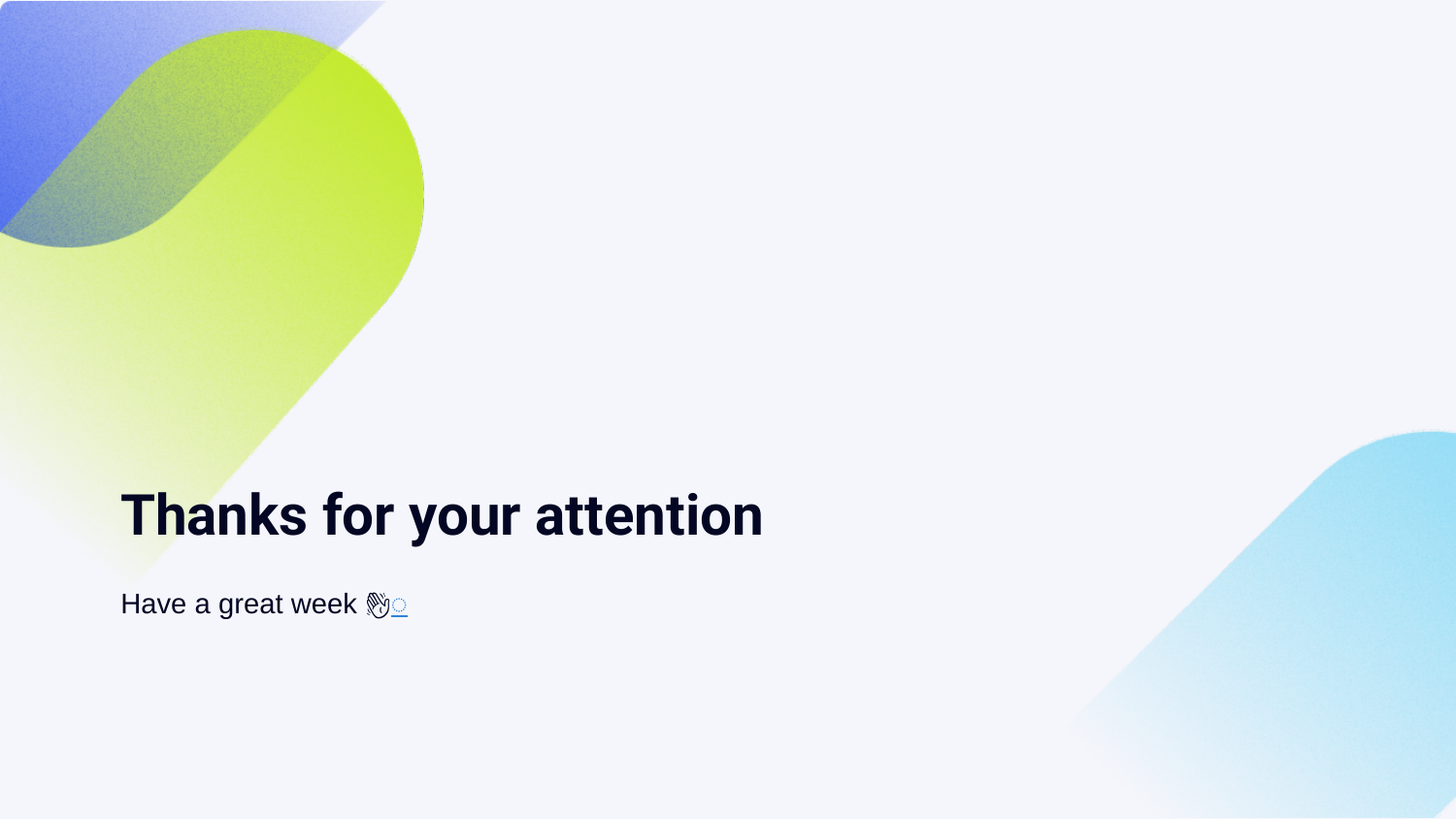

# Thanks for your attention
Have a great week 👋️️